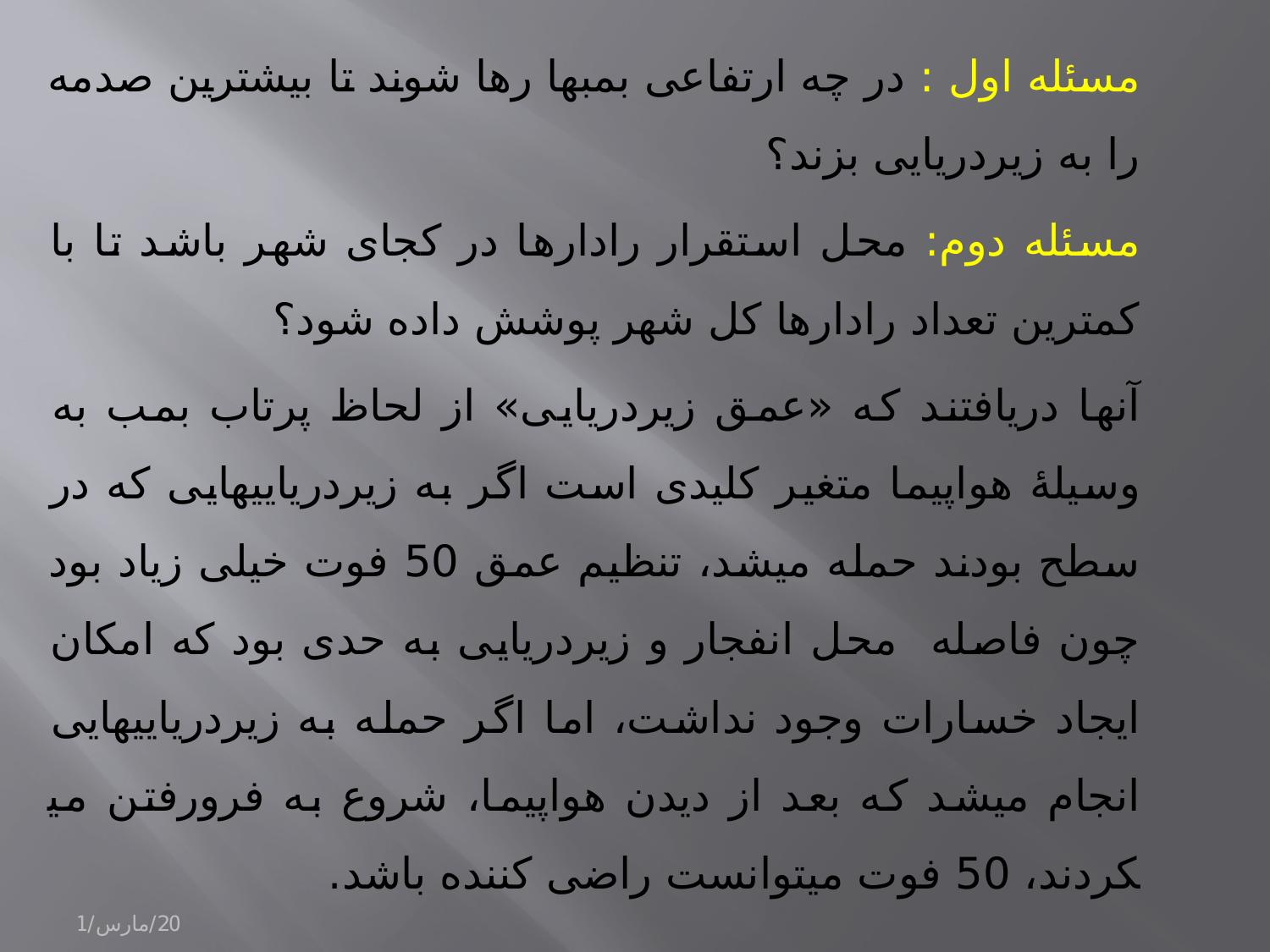

مسئله اول : در چه ارتفاعی بمب­ها رها شوند تا بیشترین صدمه را به زیردریایی بزند؟
مسئله دوم: محل استقرار رادارها در کجای شهر باشد تا با کمترین تعداد رادارها کل شهر پوشش داده شود؟
آنها دریافتند که «عمق زیردریایی» از لحاظ پرتاب بمب به وسیلۀ هواپیما متغیر کلیدی است اگر به زیردریایی­هایی که در سطح بودند حمله می­شد، تنظیم عمق 50 فوت خیلی زیاد بود چون فاصله  محل انفجار و زیردریایی به حدی بود که امکان ایجاد خسارات وجود نداشت، اما اگر حمله به زیردریایی­هایی انجام می­شد که بعد از دیدن هواپیما، شروع به فرورفتن می­کردند، 50 فوت می­توانست راضی کننده باشد.
20/مارس/1